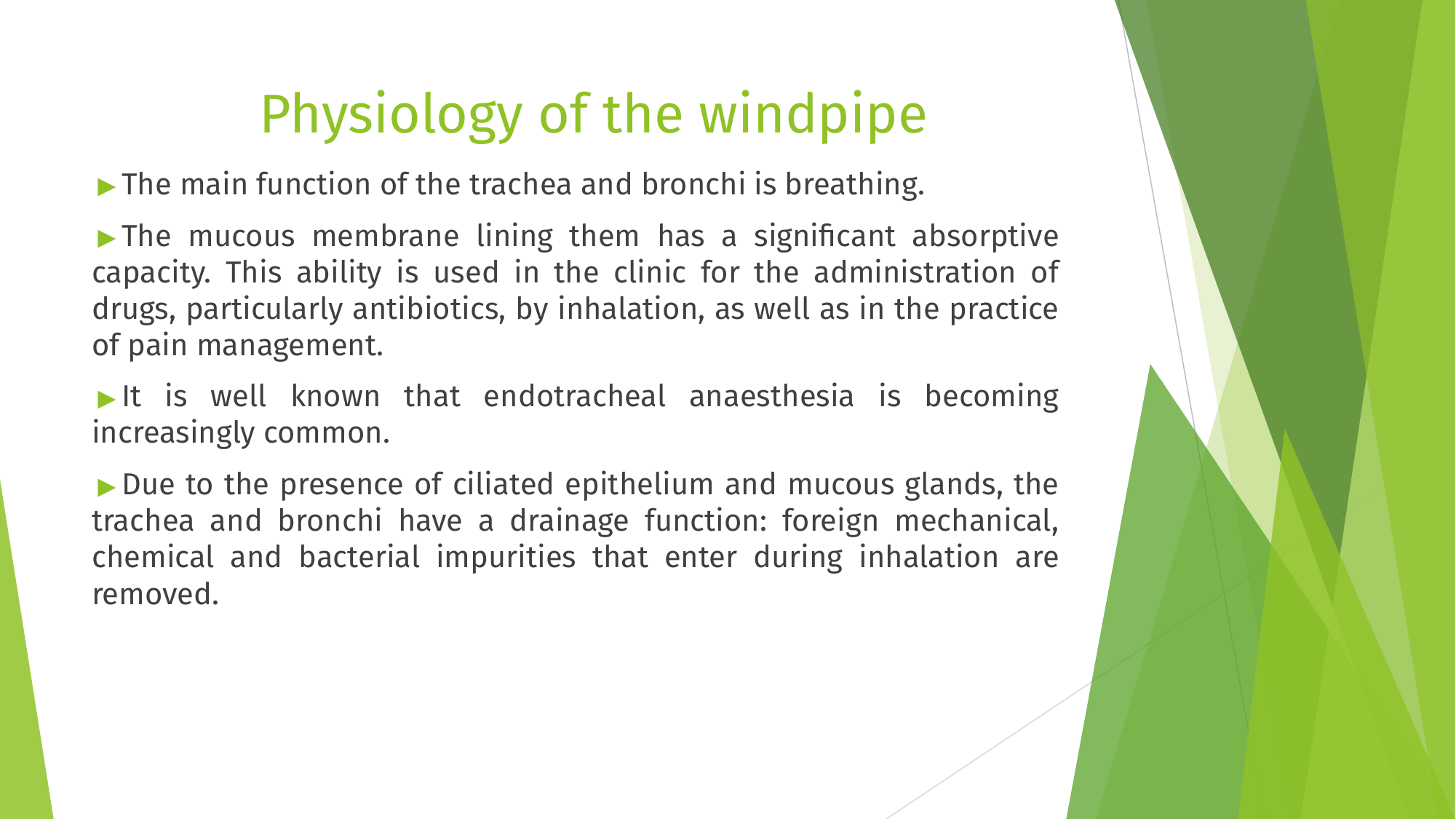

# Physiology of the windpipe
The main function of the trachea and bronchi is breathing.
The mucous membrane lining them has a significant absorptive capacity. This ability is used in the clinic for the administration of drugs, particularly antibiotics, by inhalation, as well as in the practice of pain management.
It is well known that endotracheal anaesthesia is becoming increasingly common.
Due to the presence of ciliated epithelium and mucous glands, the trachea and bronchi have a drainage function: foreign mechanical, chemical and bacterial impurities that enter during inhalation are removed.